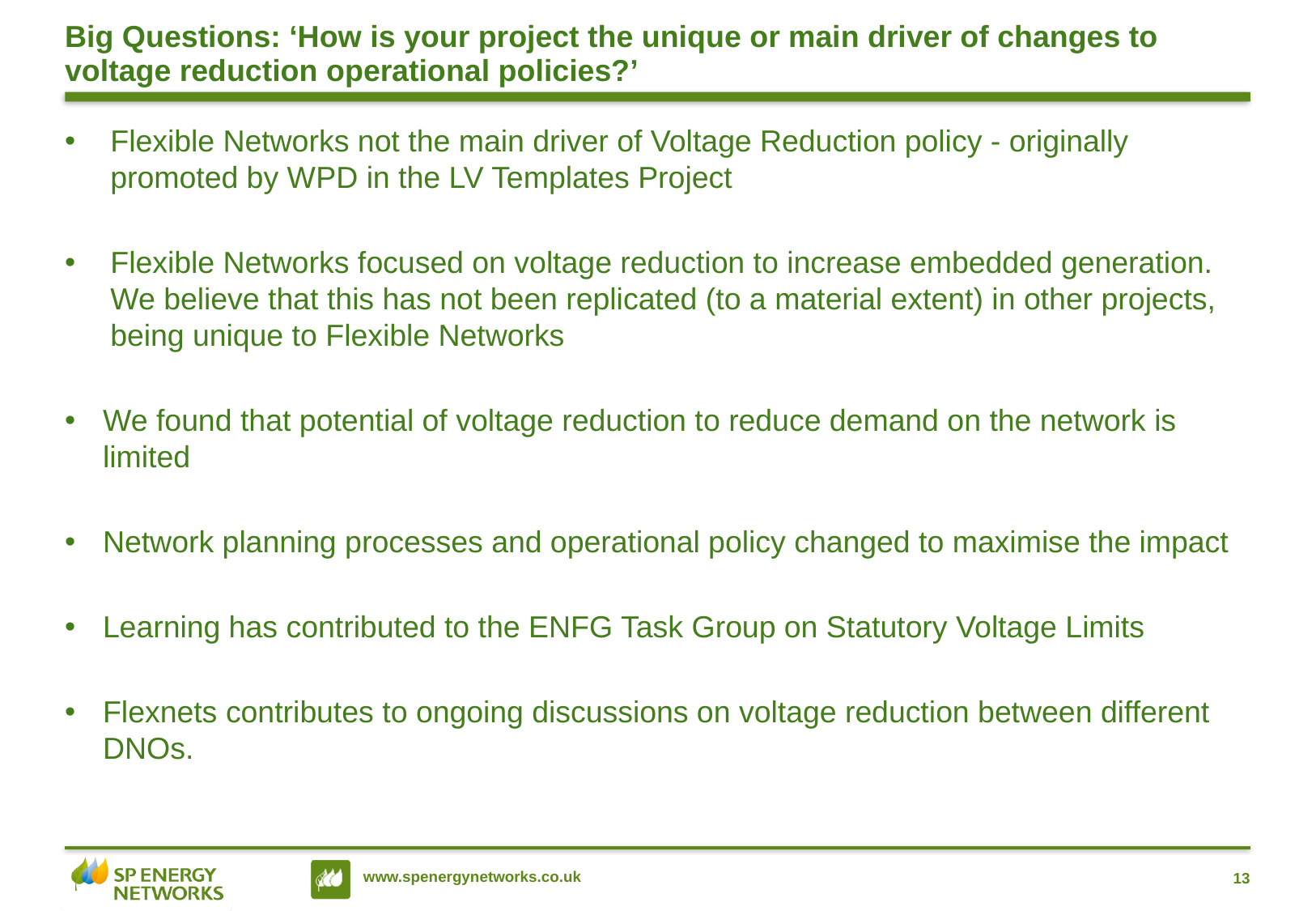

# Big Questions: ‘How is your project the unique or main driver of changes to voltage reduction operational policies?’
Flexible Networks not the main driver of Voltage Reduction policy - originally promoted by WPD in the LV Templates Project

Flexible Networks focused on voltage reduction to increase embedded generation. We believe that this has not been replicated (to a material extent) in other projects, being unique to Flexible Networks

We found that potential of voltage reduction to reduce demand on the network is limited

Network planning processes and operational policy changed to maximise the impact

Learning has contributed to the ENFG Task Group on Statutory Voltage Limits

Flexnets contributes to ongoing discussions on voltage reduction between different DNOs.